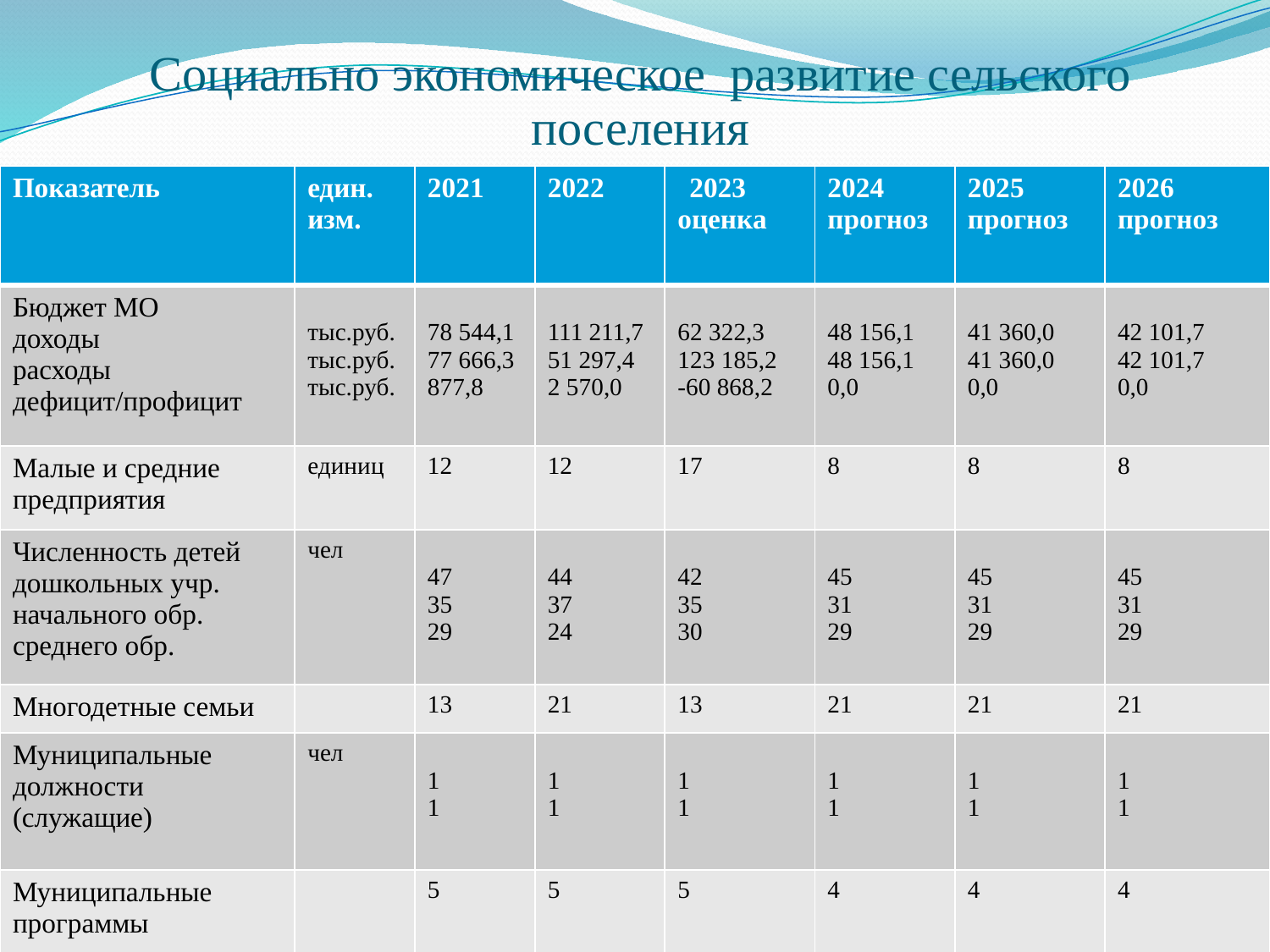

# Социально экономическое  развитие сельского поселения
| Показатель | един. изм. | 2021 | 2022 | 2023 оценка | 2024 прогноз | 2025 прогноз | 2026 прогноз |
| --- | --- | --- | --- | --- | --- | --- | --- |
| Бюджет МО доходы расходы дефицит/профицит | тыс.руб. тыс.руб. тыс.руб. | 78 544,1 77 666,3 877,8 | 111 211,7 51 297,4 2 570,0 | 62 322,3 123 185,2 -60 868,2 | 48 156,1 48 156,1 0,0 | 41 360,0 41 360,0 0,0 | 42 101,7 42 101,7 0,0 |
| Малые и средние предприятия | единиц | 12 | 12 | 17 | 8 | 8 | 8 |
| Численность детей дошкольных учр. начального обр. среднего обр. | чел | 47 35 29 | 44 37 24 | 42 35 30 | 45 31 29 | 45 31 29 | 45 31 29 |
| Многодетные семьи |  | 13 | 21 | 13 | 21 | 21 | 21 |
| Муниципальные должности (служащие) | чел | 1 1 | 1 1 | 1 1 | 1 1 | 1 1 | 1 1 |
| Муниципальные программы |  | 5 | 5 | 5 | 4 | 4 | 4 |